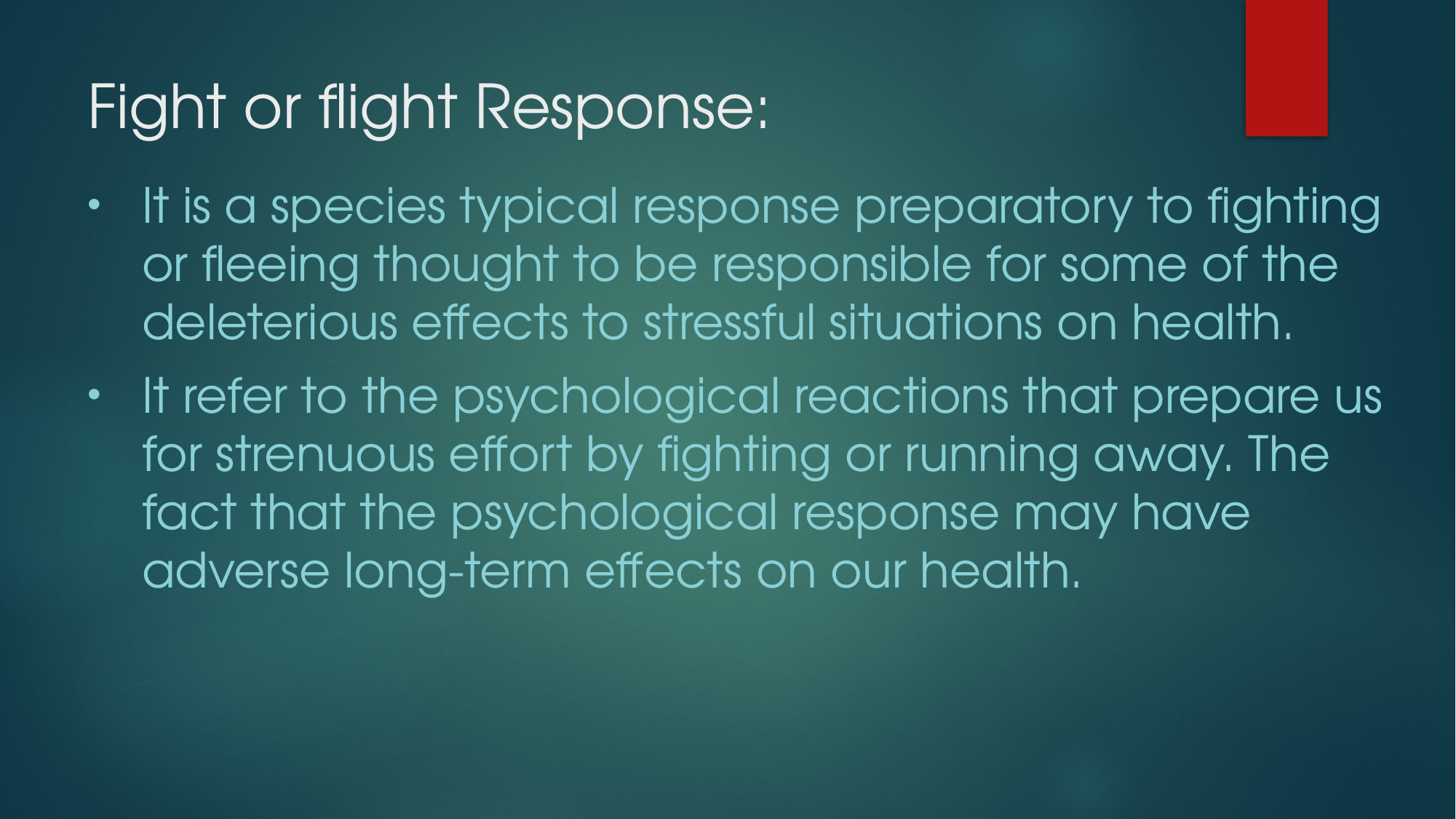

# Fight or flight Response:
It is a species typical response preparatory to fighting or fleeing thought to be responsible for some of the deleterious effects to stressful situations on health.
It refer to the psychological reactions that prepare us for strenuous effort by fighting or running away. The fact that the psychological response may have adverse long-term effects on our health.